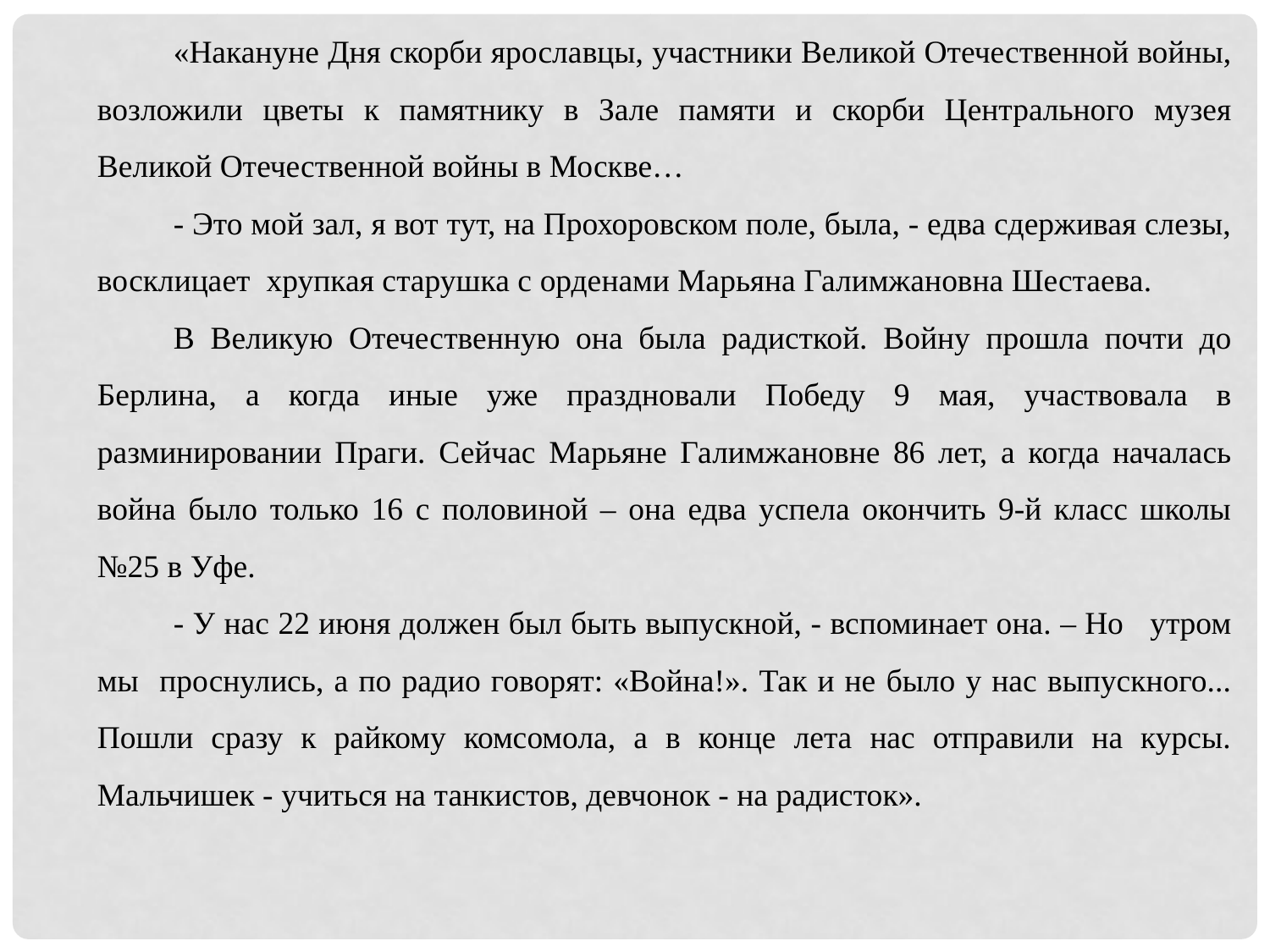

«Накануне Дня скорби ярославцы, участники Великой Отечественной войны, возложили цветы к памятнику в Зале памяти и скорби Центрального музея Великой Отечественной войны в Москве…
- Это мой зал, я вот тут, на Прохоровском поле, была, - едва сдерживая слезы, восклицает  хрупкая старушка с орденами Марьяна Галимжановна Шестаева.
В Великую Отечественную она была радисткой. Войну прошла почти до Берлина, а когда иные уже праздновали Победу 9 мая, участвовала в разминировании Праги. Сейчас Марьяне Галимжановне 86 лет, а когда началась война было только 16 с половиной – она едва успела окончить 9-й класс школы №25 в Уфе.
- У нас 22 июня должен был быть выпускной, - вспоминает она. – Но   утром мы  проснулись, а по радио говорят: «Война!». Так и не было у нас выпускного... Пошли сразу к райкому комсомола, а в конце лета нас отправили на курсы. Мальчишек - учиться на танкистов, девчонок - на радисток».